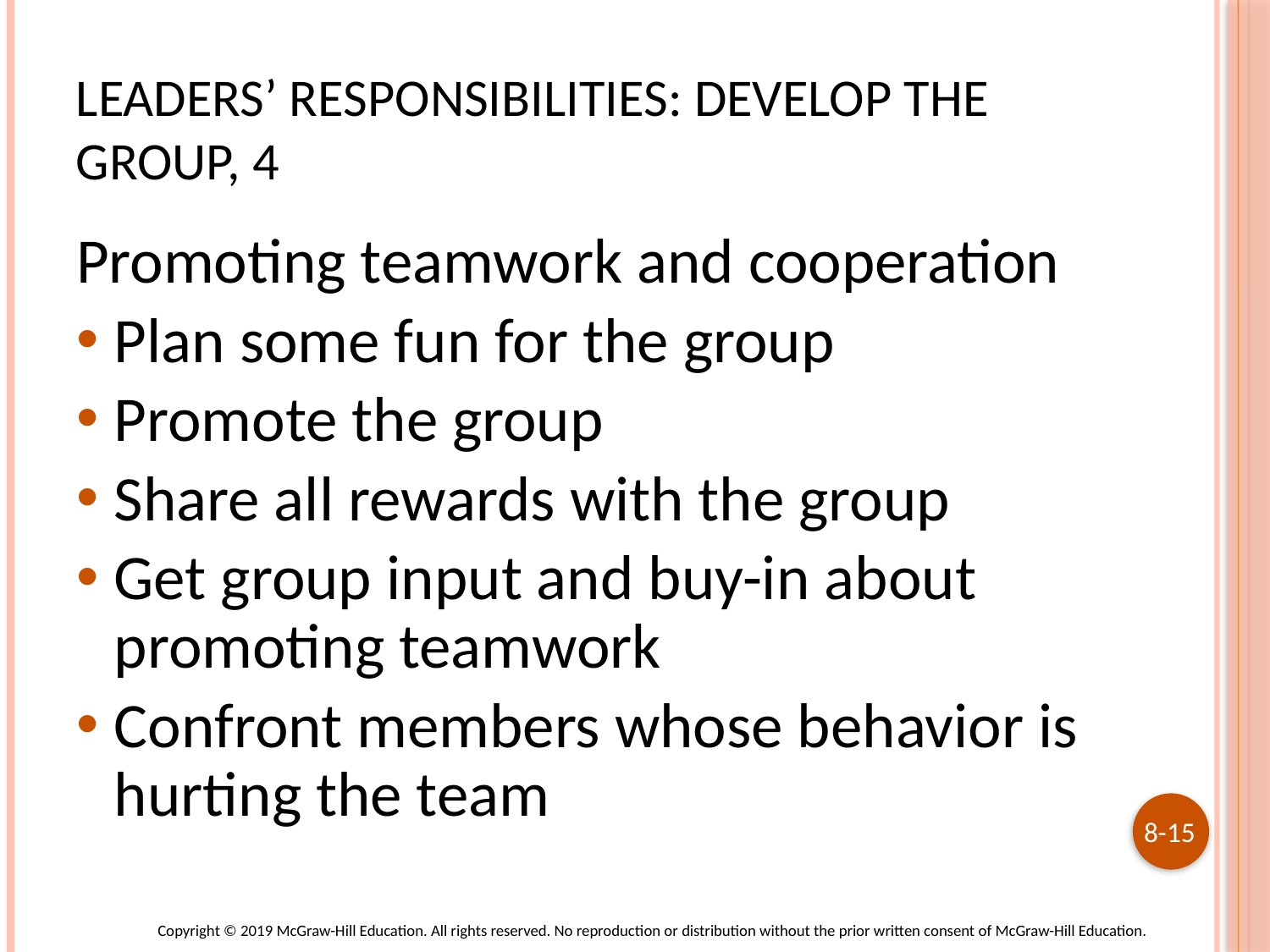

# Leaders’ Responsibilities: Develop the Group, 4
Promoting teamwork and cooperation
Plan some fun for the group
Promote the group
Share all rewards with the group
Get group input and buy-in about promoting teamwork
Confront members whose behavior is hurting the team